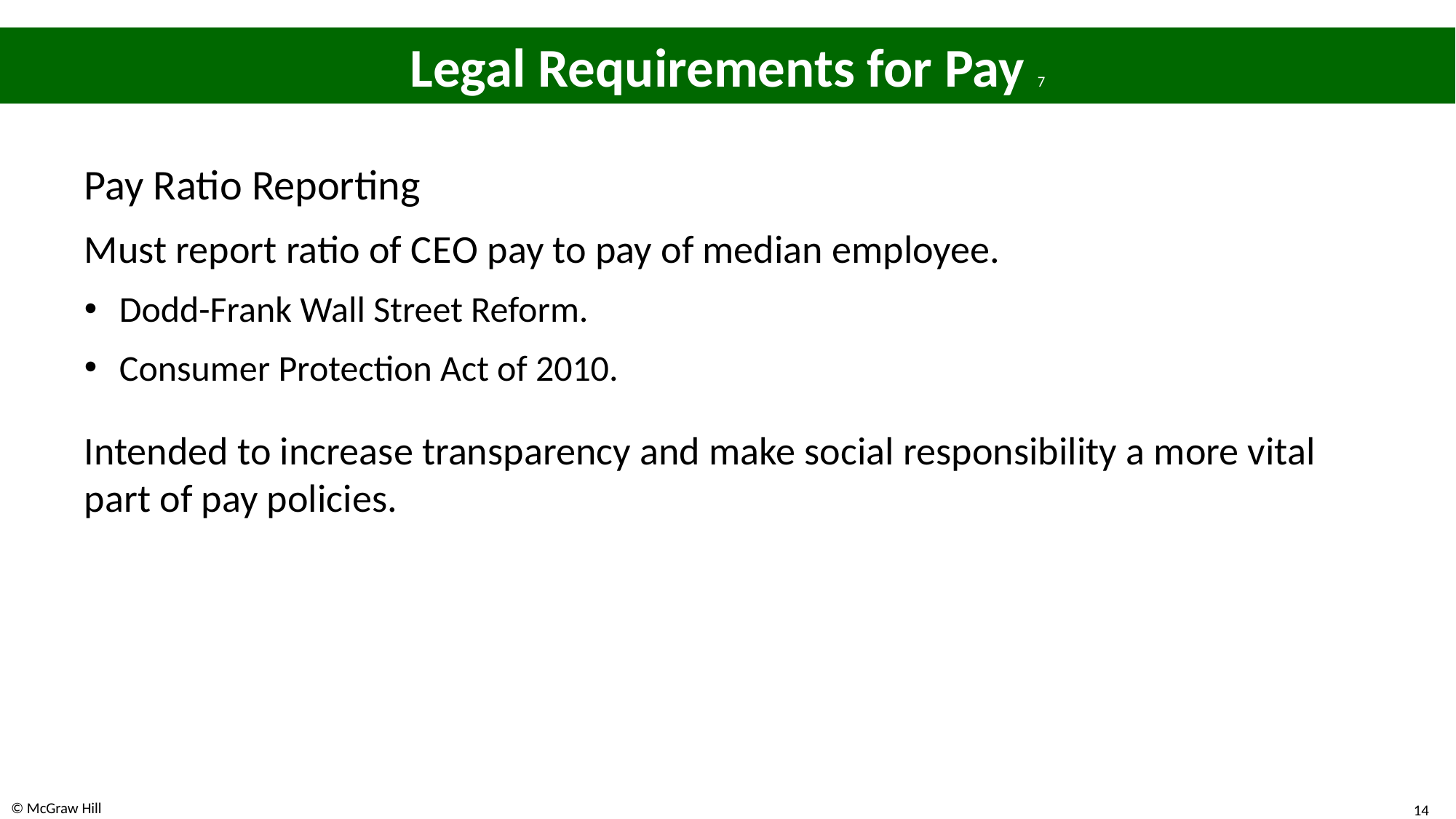

# Legal Requirements for Pay 7
Pay Ratio Reporting
Must report ratio of C E O pay to pay of median employee.
Dodd-Frank Wall Street Reform.
Consumer Protection Act of 2010.
Intended to increase transparency and make social responsibility a more vital part of pay policies.